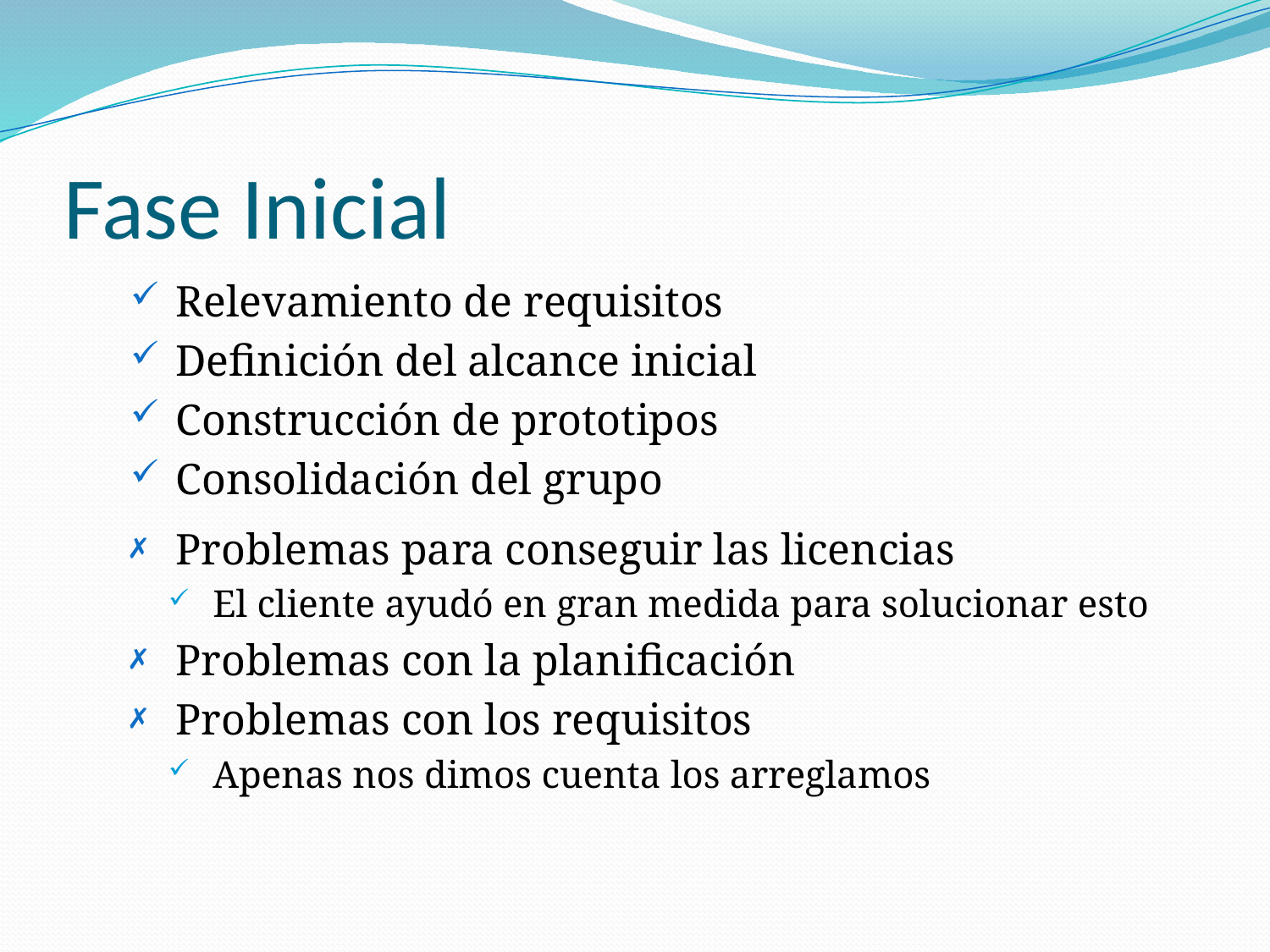

# Fase Inicial
 Relevamiento de requisitos
 Definición del alcance inicial
 Construcción de prototipos
 Consolidación del grupo
 Problemas para conseguir las licencias
 El cliente ayudó en gran medida para solucionar esto
 Problemas con la planificación
 Problemas con los requisitos
 Apenas nos dimos cuenta los arreglamos